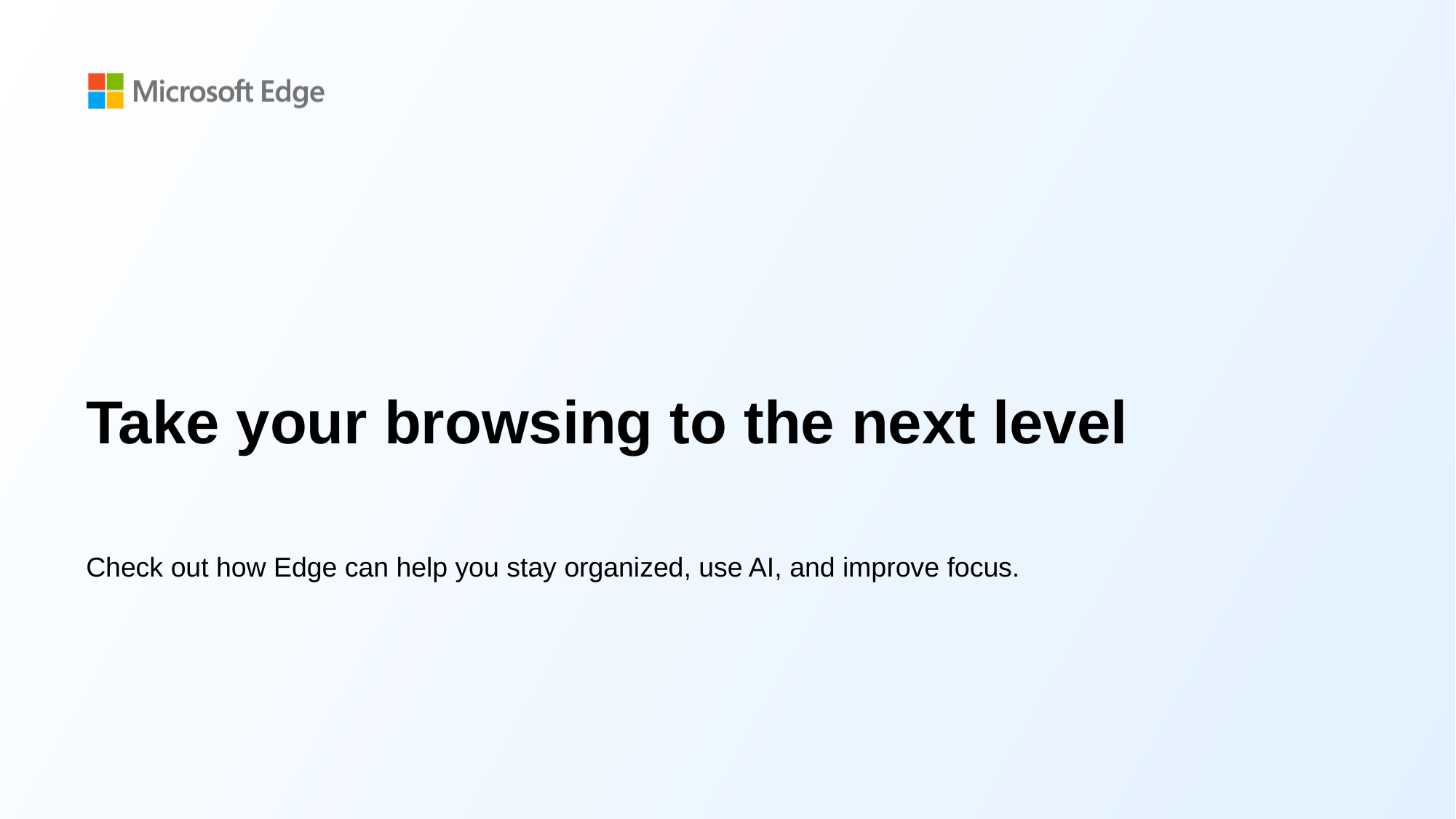

# Take your browsing to the next level
Check out how Edge can help you stay organized, use AI, and improve focus.